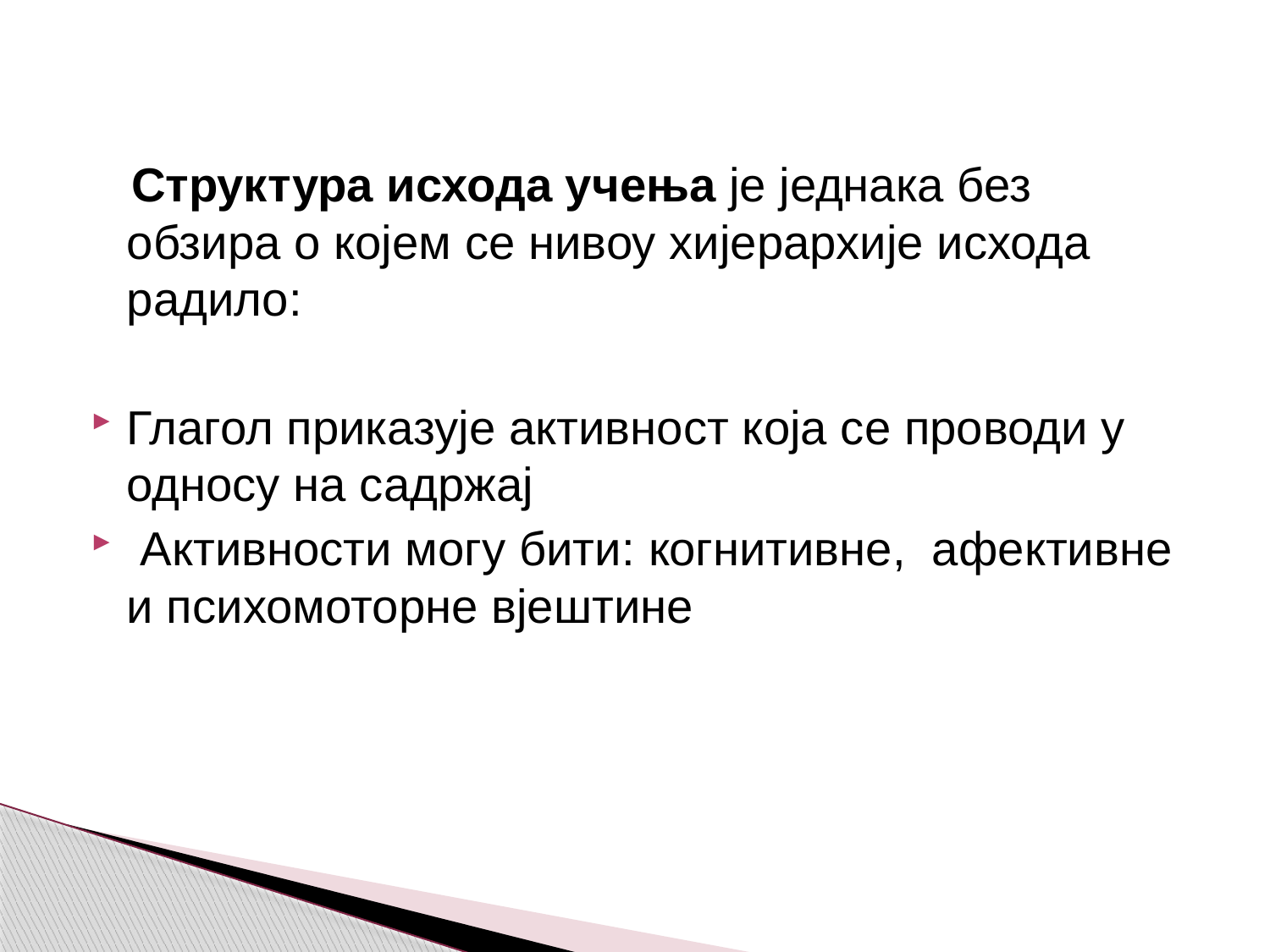

Структура исхода учења је једнака без обзира о којем се нивоу хијерархије исхода радило:

Глагол приказује активност која се проводи у односу на садржај
 Активности могу бити: когнитивне,  афективне и психомоторне вјештине